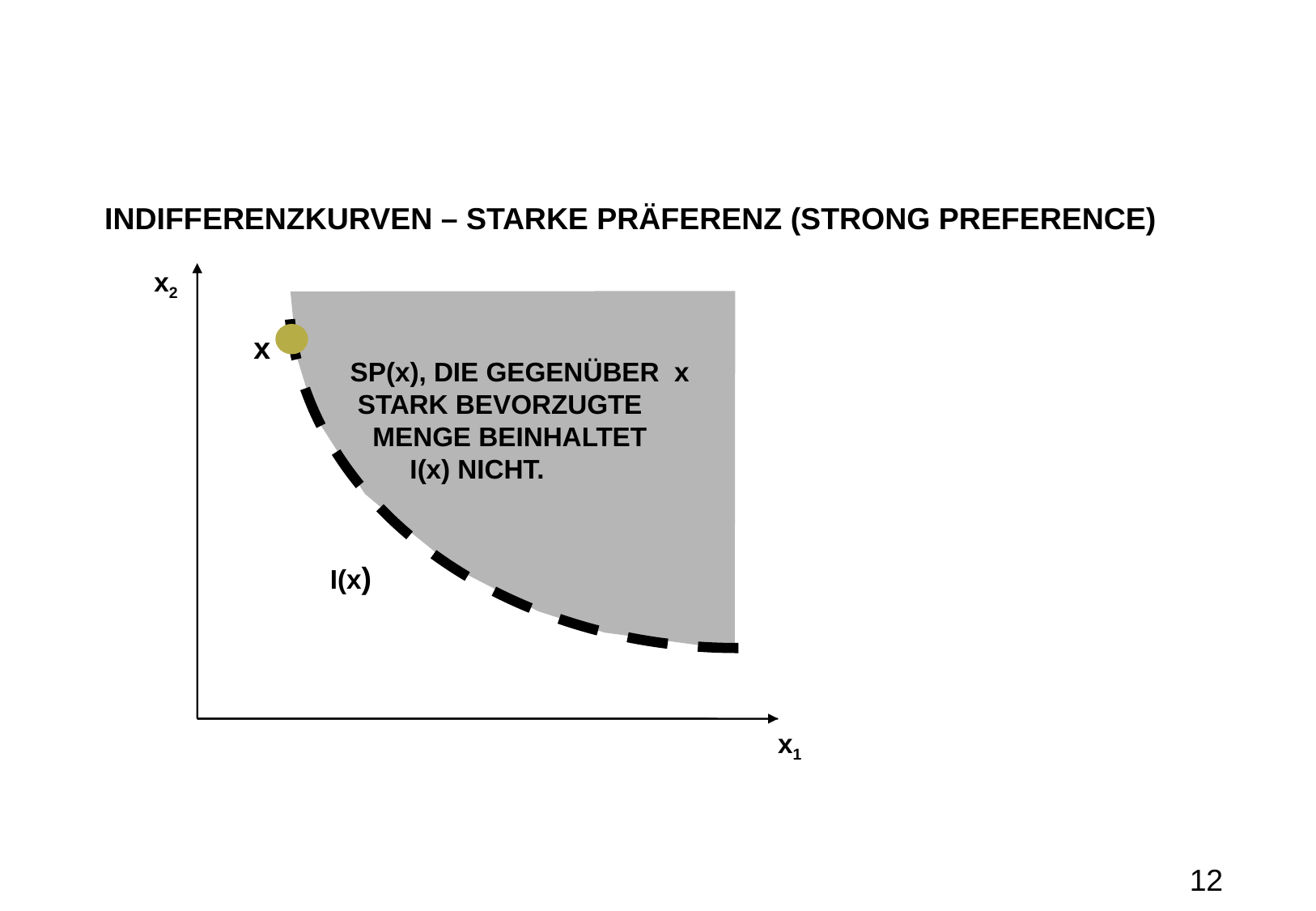

# Indifferenzkurven – starke Präferenz (strong preference)
x2

SP(x), DIE GEGENÜBER  x
 STARK BEVORZUGTE
   MENGE BEINHALTET
        I(x) NICHT.
x

I(x)

x1